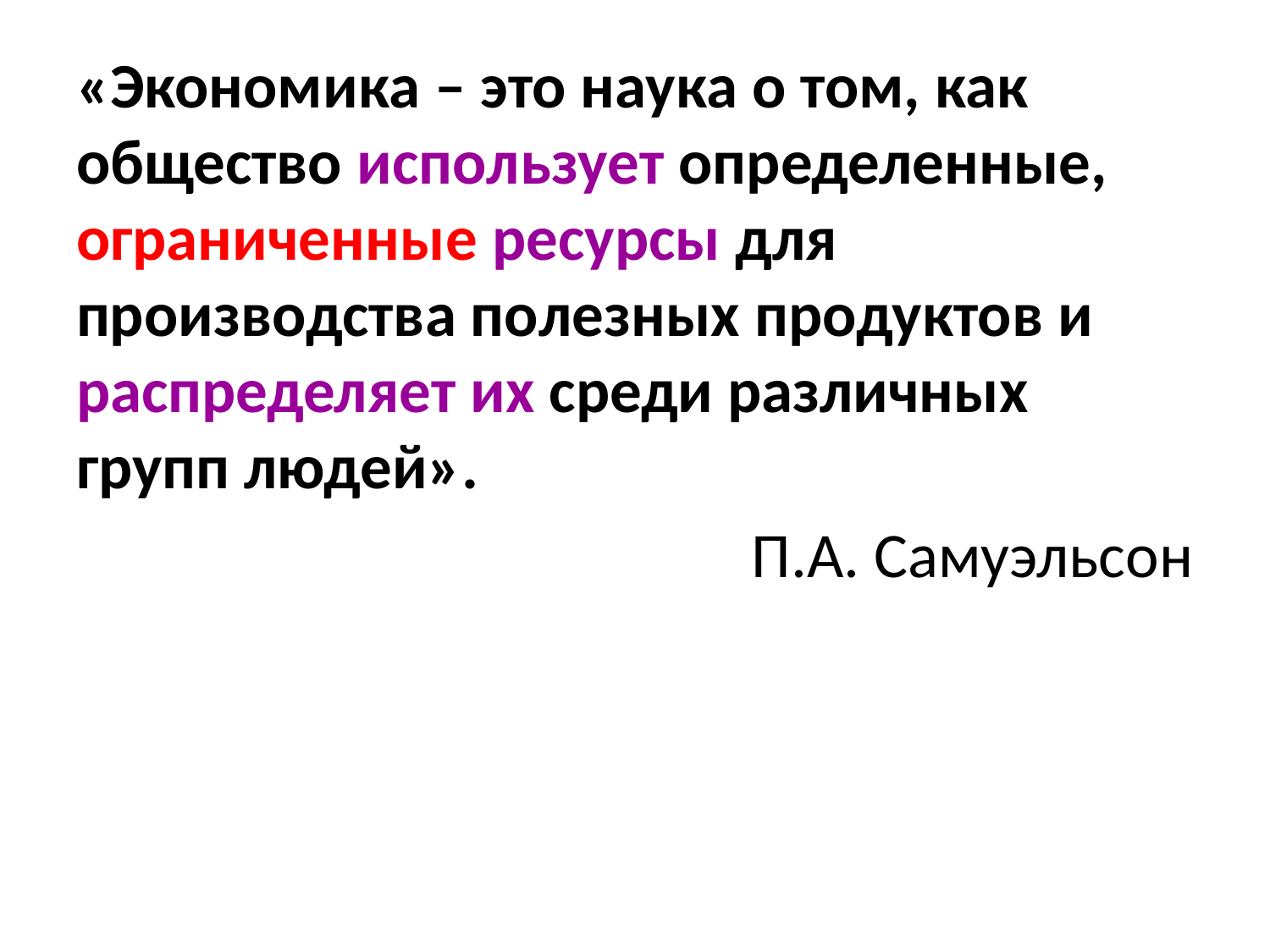

# «Экономика – это наука о том, как общество использует определенные, ограниченные ресурсы для производства полезных продуктов и распределяет их среди различных групп людей».
П.А. Самуэльсон